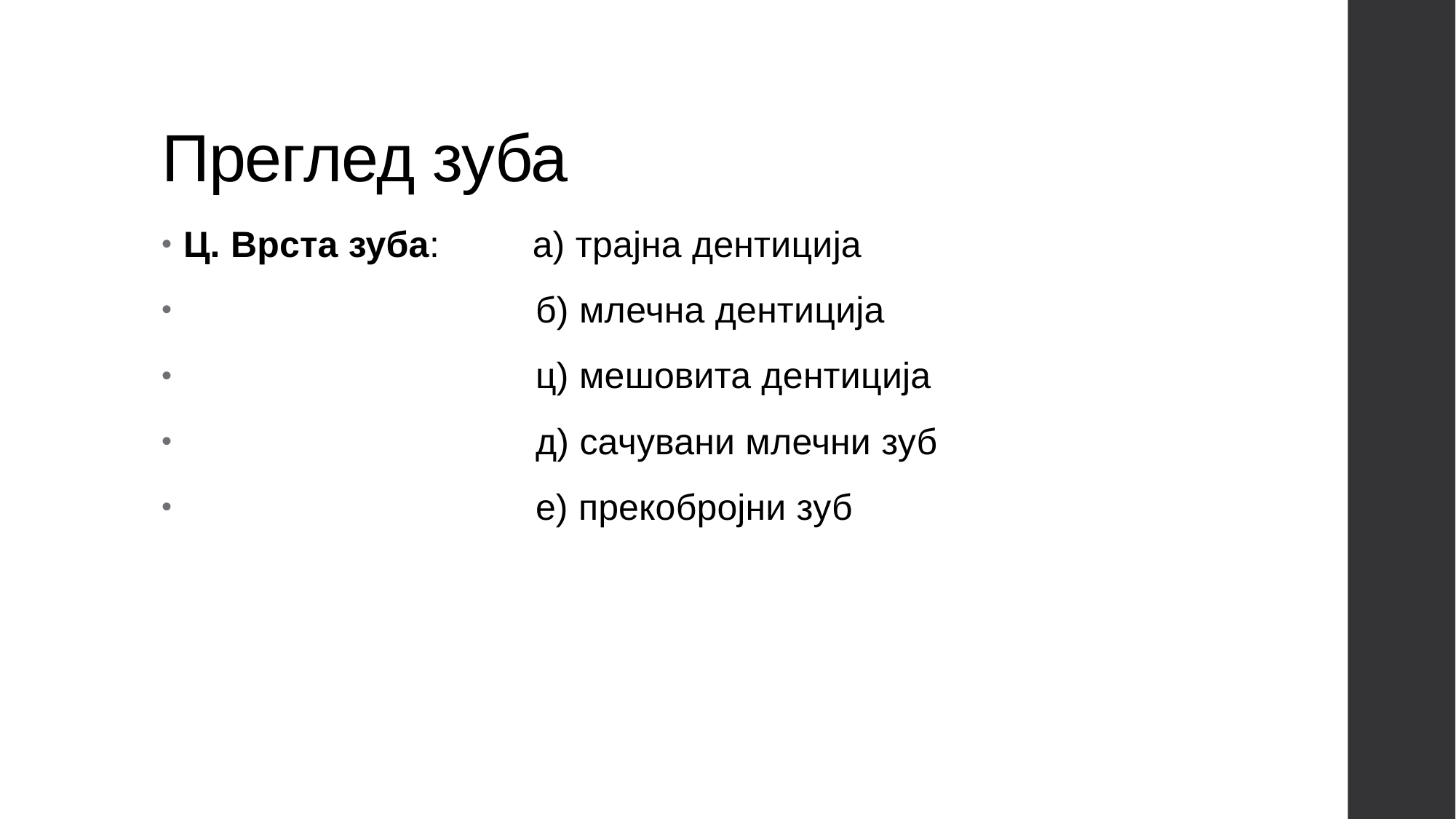

# Преглед зуба
Ц. Врста зуба:         а) трајна дентиција
                                  б) млечна дентиција
                                  ц) мешовита дентиција
                                  д) сачувани млечни зуб
                                  е) прекобројни зуб